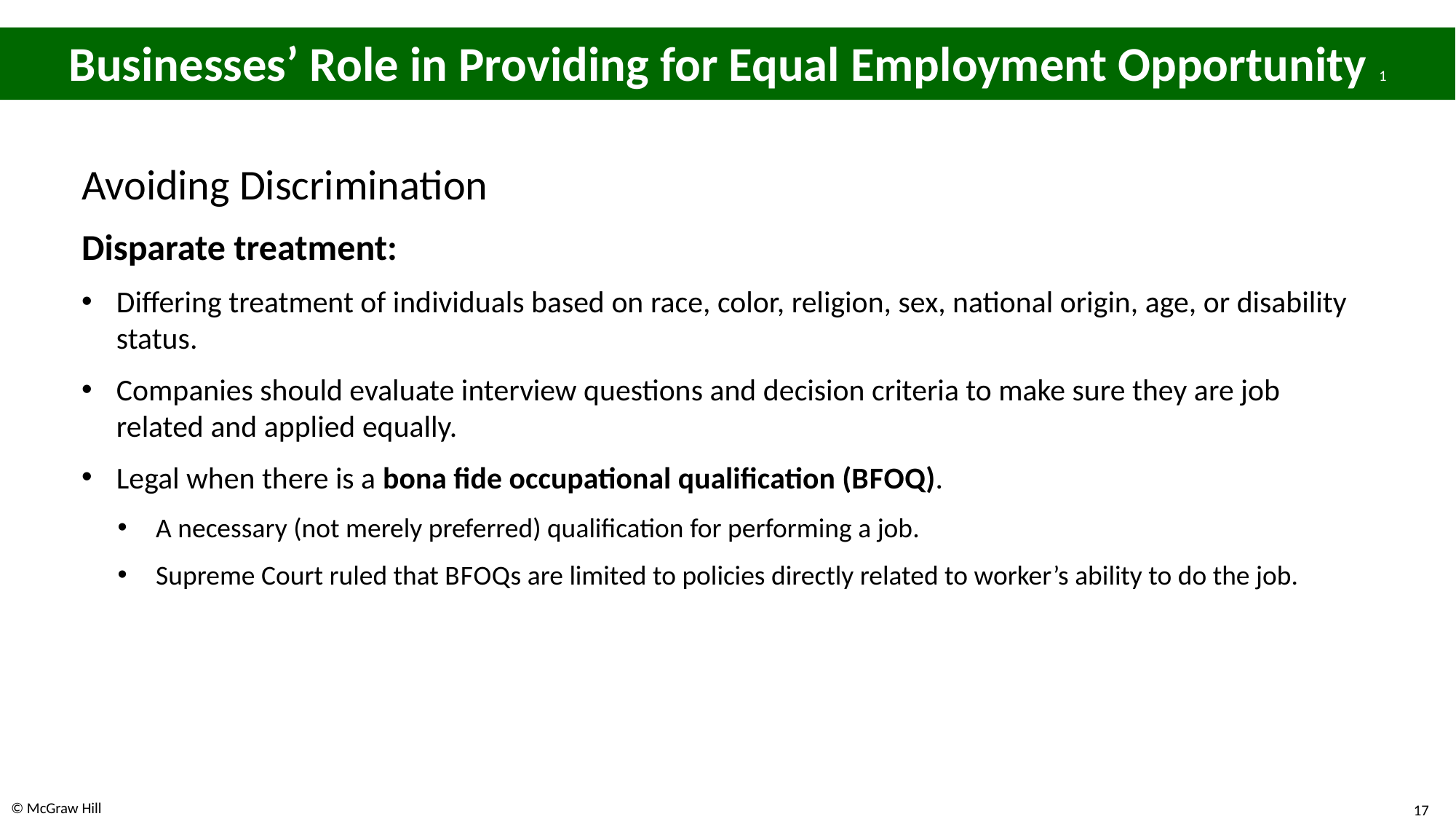

# Businesses’ Role in Providing for Equal Employment Opportunity 1
Avoiding Discrimination
Disparate treatment:
Differing treatment of individuals based on race, color, religion, sex, national origin, age, or disability status.
Companies should evaluate interview questions and decision criteria to make sure they are job related and applied equally.
Legal when there is a bona fide occupational qualification (B F O Q).
A necessary (not merely preferred) qualification for performing a job.
Supreme Court ruled that B F O Q s are limited to policies directly related to worker’s ability to do the job.